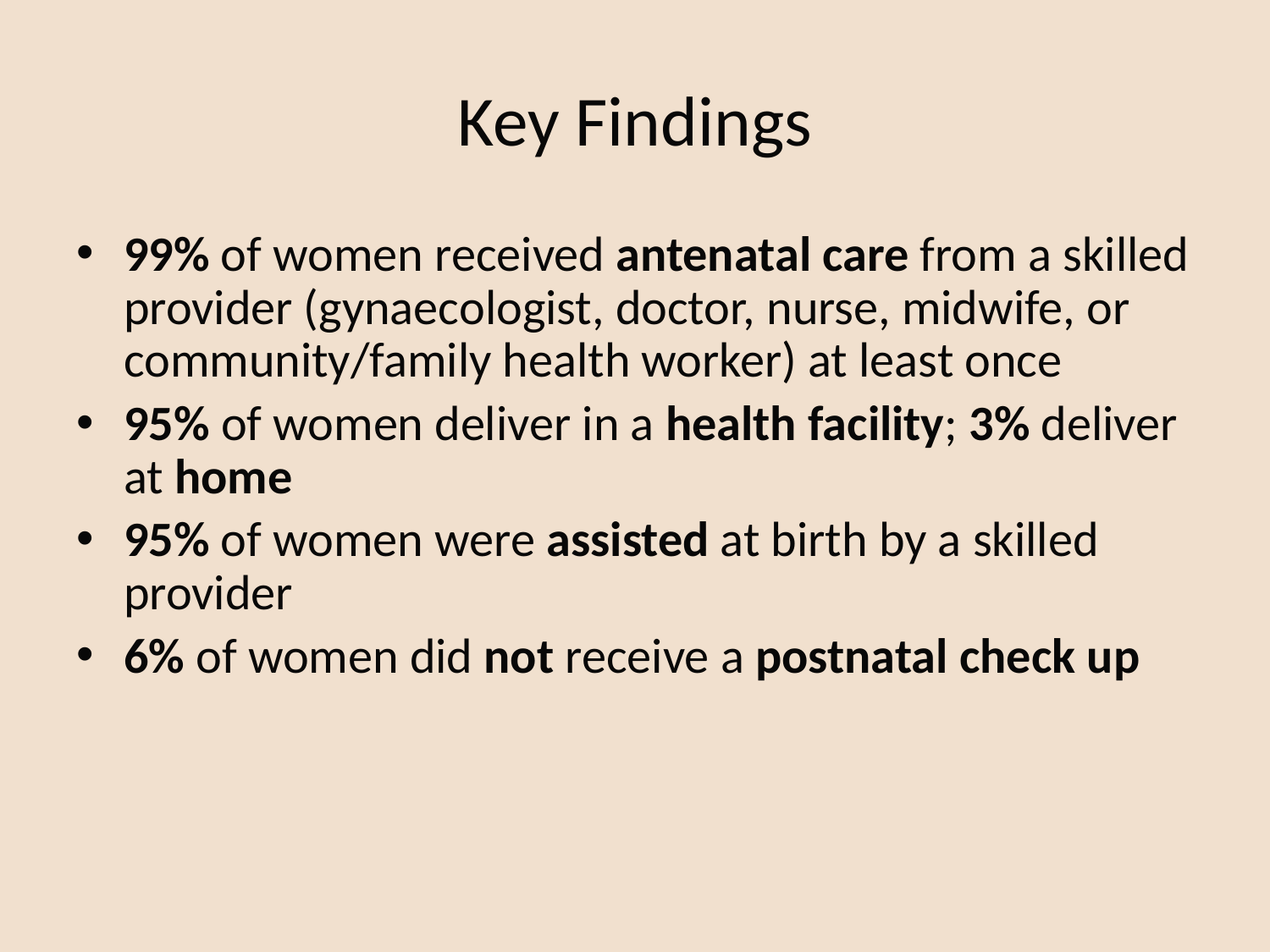

# Key Findings
99% of women received antenatal care from a skilled provider (gynaecologist, doctor, nurse, midwife, or community/family health worker) at least once
95% of women deliver in a health facility; 3% deliver at home
95% of women were assisted at birth by a skilled provider
6% of women did not receive a postnatal check up